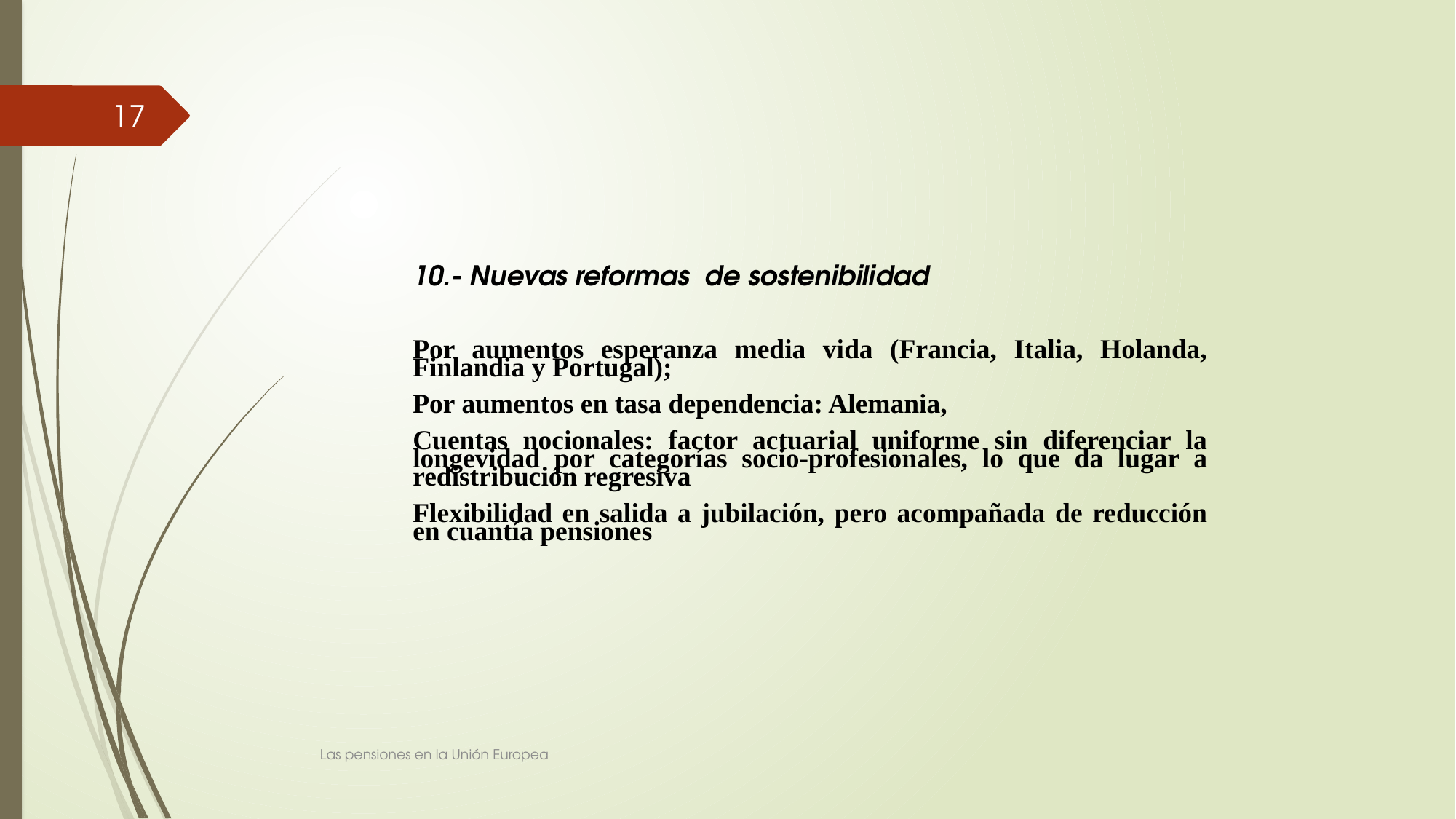

17
10.- Nuevas reformas  de sostenibilidad

Por aumentos esperanza media vida (Francia, Italia, Holanda, Finlandia y Portugal);
Por aumentos en tasa dependencia: Alemania,
Cuentas nocionales: factor actuarial uniforme sin diferenciar la longevidad por categorías socio-profesionales, lo que da lugar a redistribución regresiva
Flexibilidad en salida a jubilación, pero acompañada de reducción en cuantía pensiones
Las pensiones en la Unión Europea